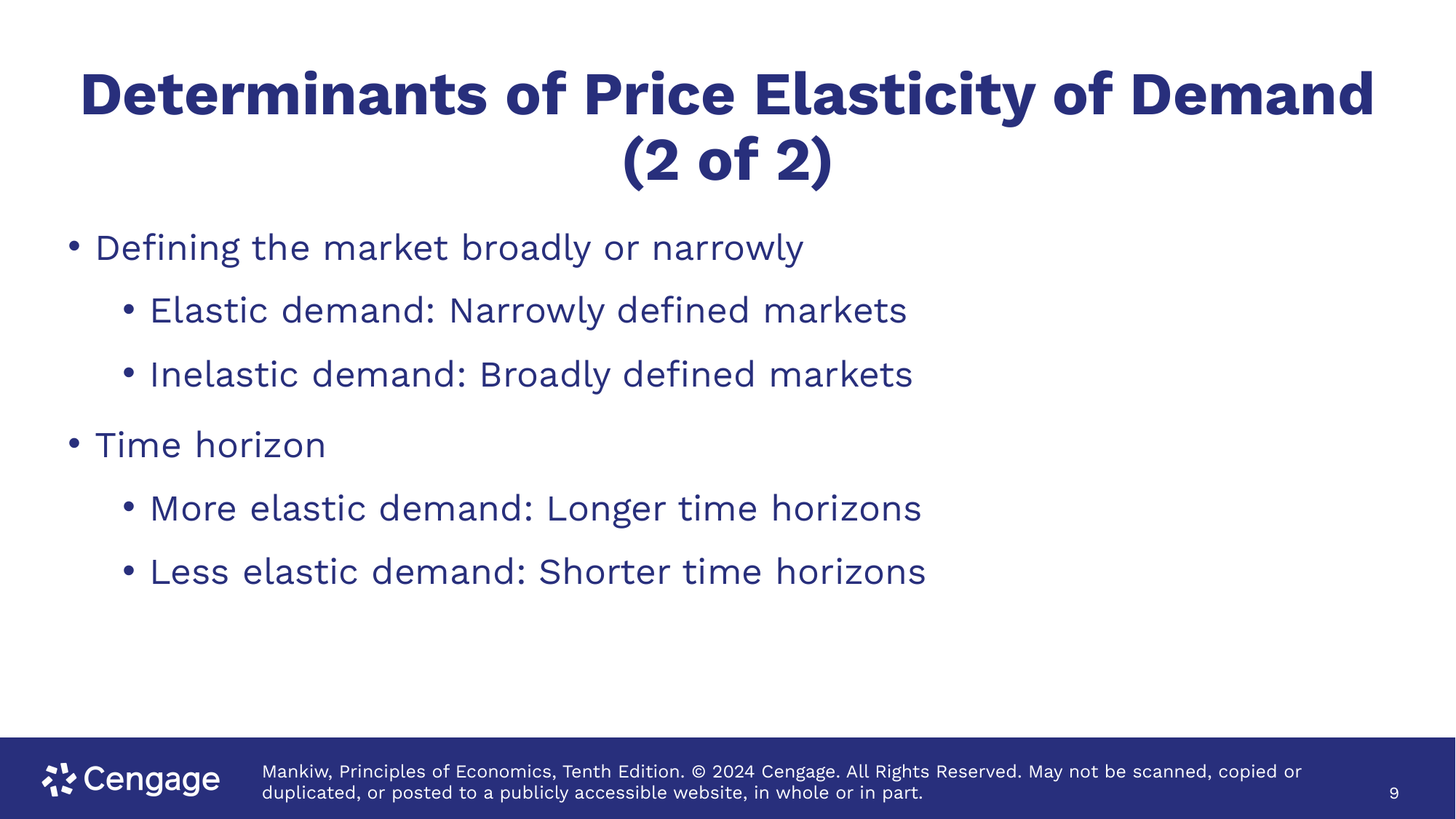

# Determinants of Price Elasticity of Demand (2 of 2)
Defining the market broadly or narrowly
Elastic demand: Narrowly defined markets
Inelastic demand: Broadly defined markets
Time horizon
More elastic demand: Longer time horizons
Less elastic demand: Shorter time horizons